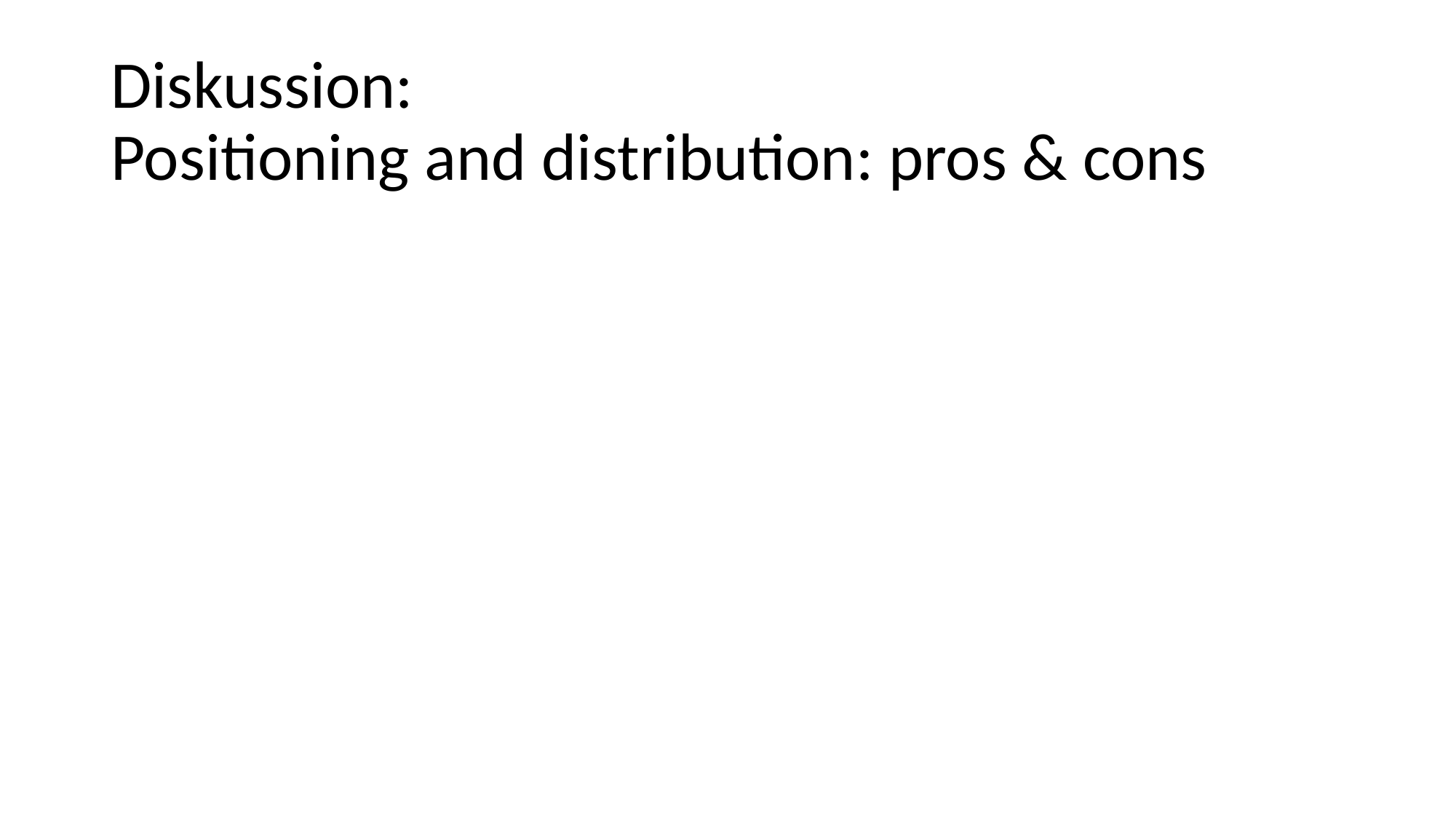

# Diskussion: Positioning and distribution: pros & cons